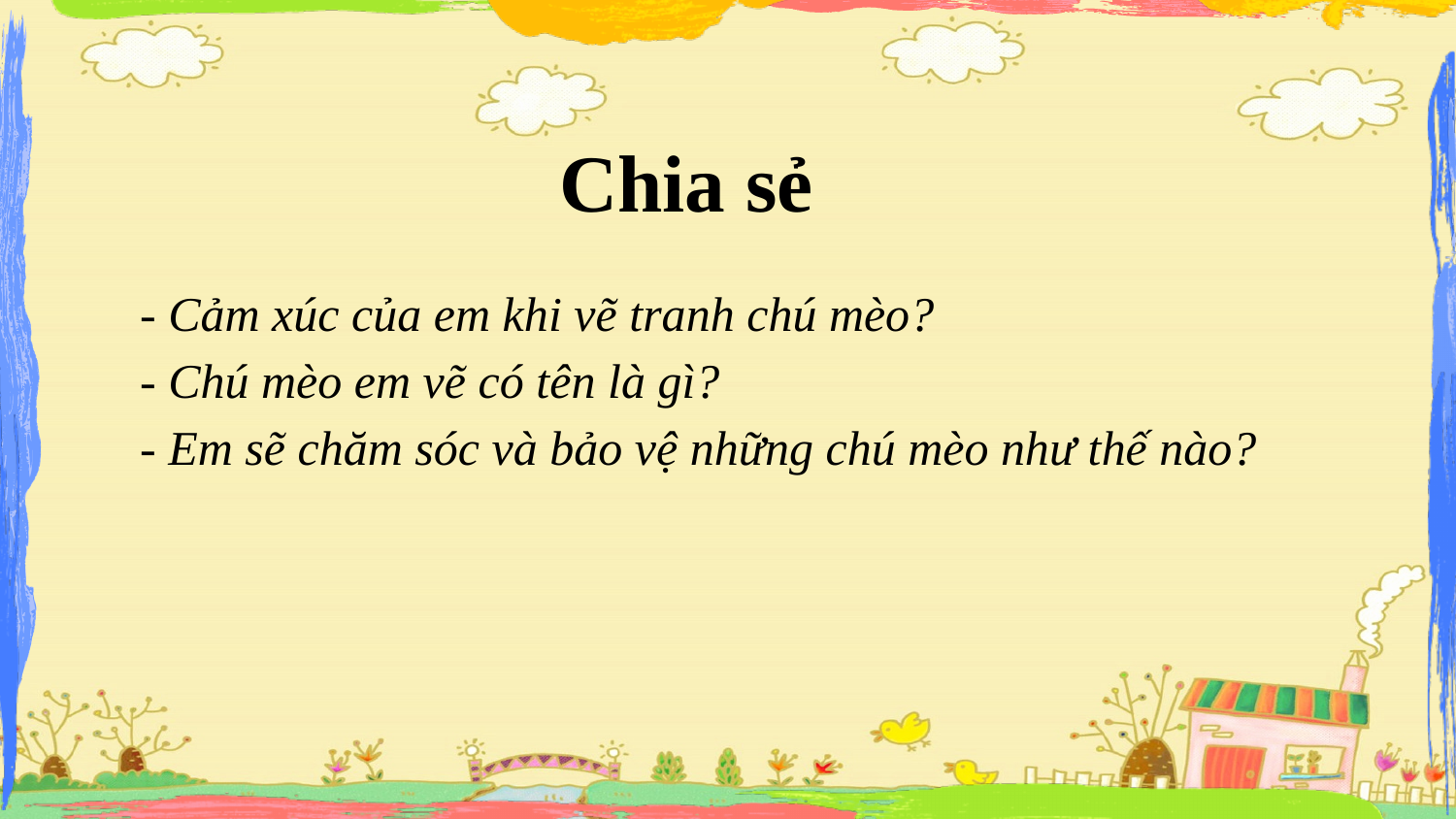

Chia sẻ
- Cảm xúc của em khi vẽ tranh chú mèo?
- Chú mèo em vẽ có tên là gì?
- Em sẽ chăm sóc và bảo vệ những chú mèo như thế nào?